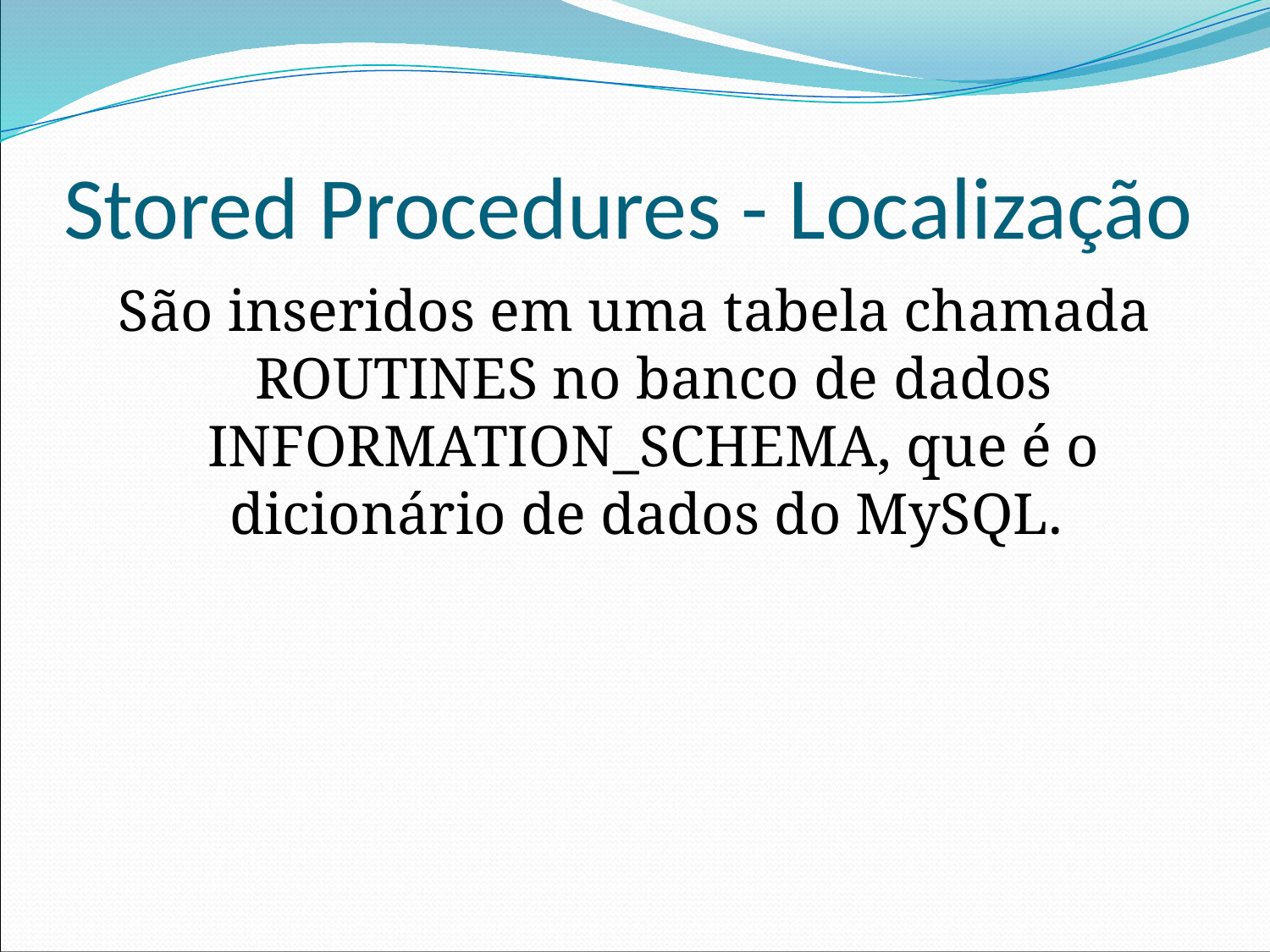

# Stored Procedures - Localização
São inseridos em uma tabela chamada ROUTINES no banco de dados INFORMATION_SCHEMA, que é o dicionário de dados do MySQL.